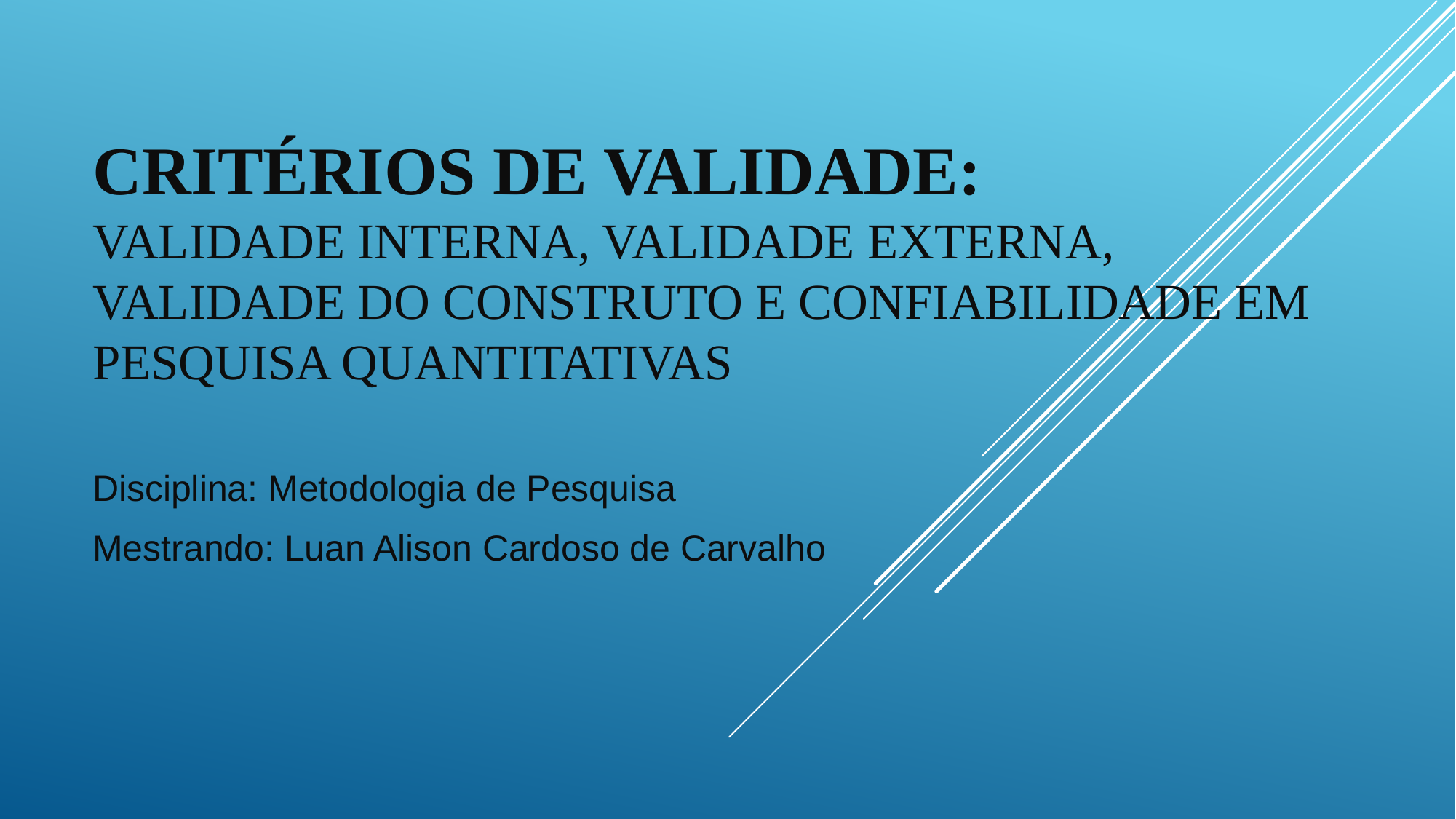

# Critérios de validade: Validade interna, validade externa, validade do construto e confiabilidade em pesquisa Quantitativas
Disciplina: Metodologia de Pesquisa
Mestrando: Luan Alison Cardoso de Carvalho